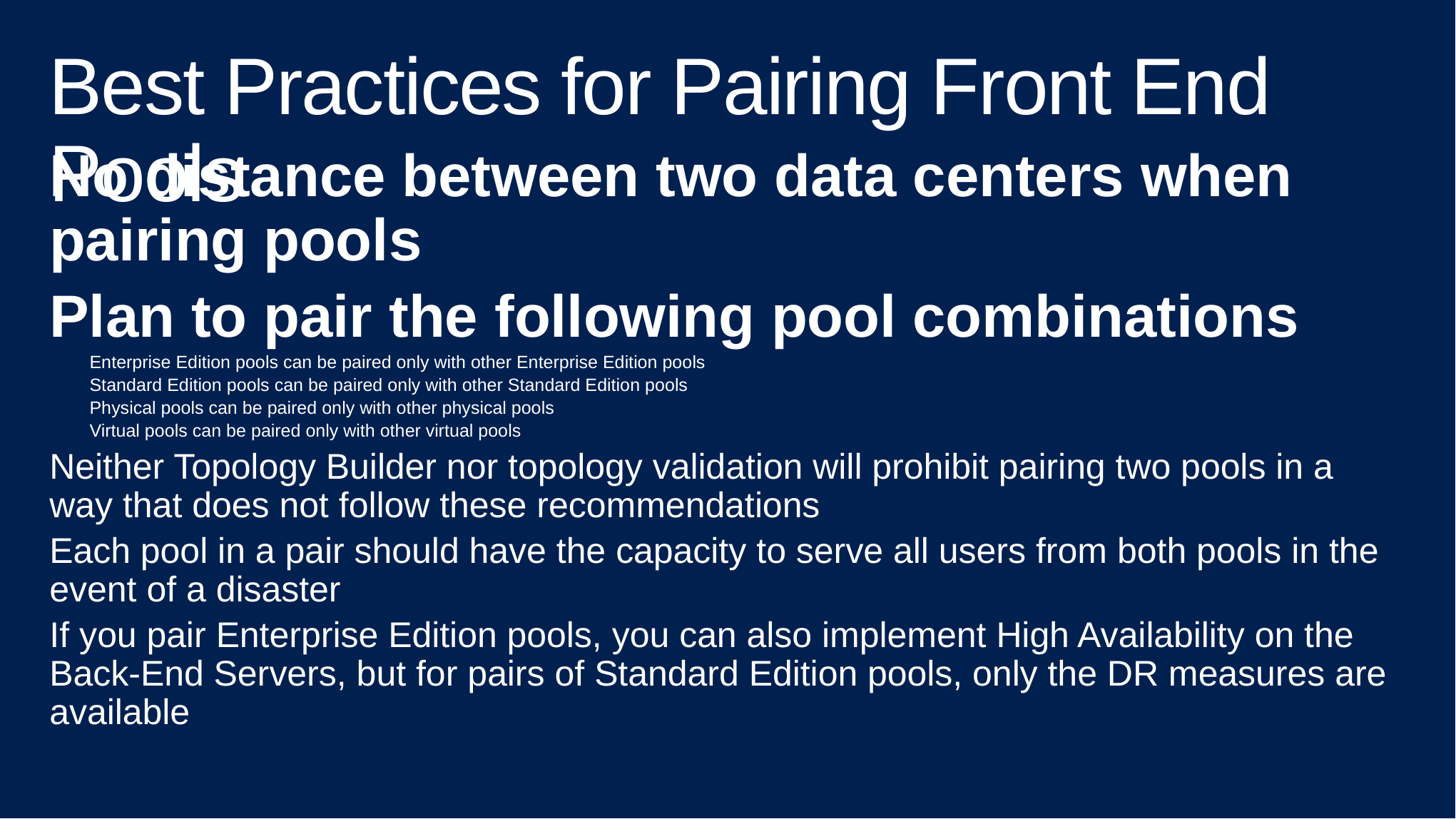

# Best Practices for Pairing Front End Pools
No distance between two data centers when pairing pools
Plan to pair the following pool combinations
Enterprise Edition pools can be paired only with other Enterprise Edition pools
Standard Edition pools can be paired only with other Standard Edition pools
Physical pools can be paired only with other physical pools
Virtual pools can be paired only with other virtual pools
Neither Topology Builder nor topology validation will prohibit pairing two pools in a way that does not follow these recommendations
Each pool in a pair should have the capacity to serve all users from both pools in the event of a disaster
If you pair Enterprise Edition pools, you can also implement High Availability on the Back-End Servers, but for pairs of Standard Edition pools, only the DR measures are available